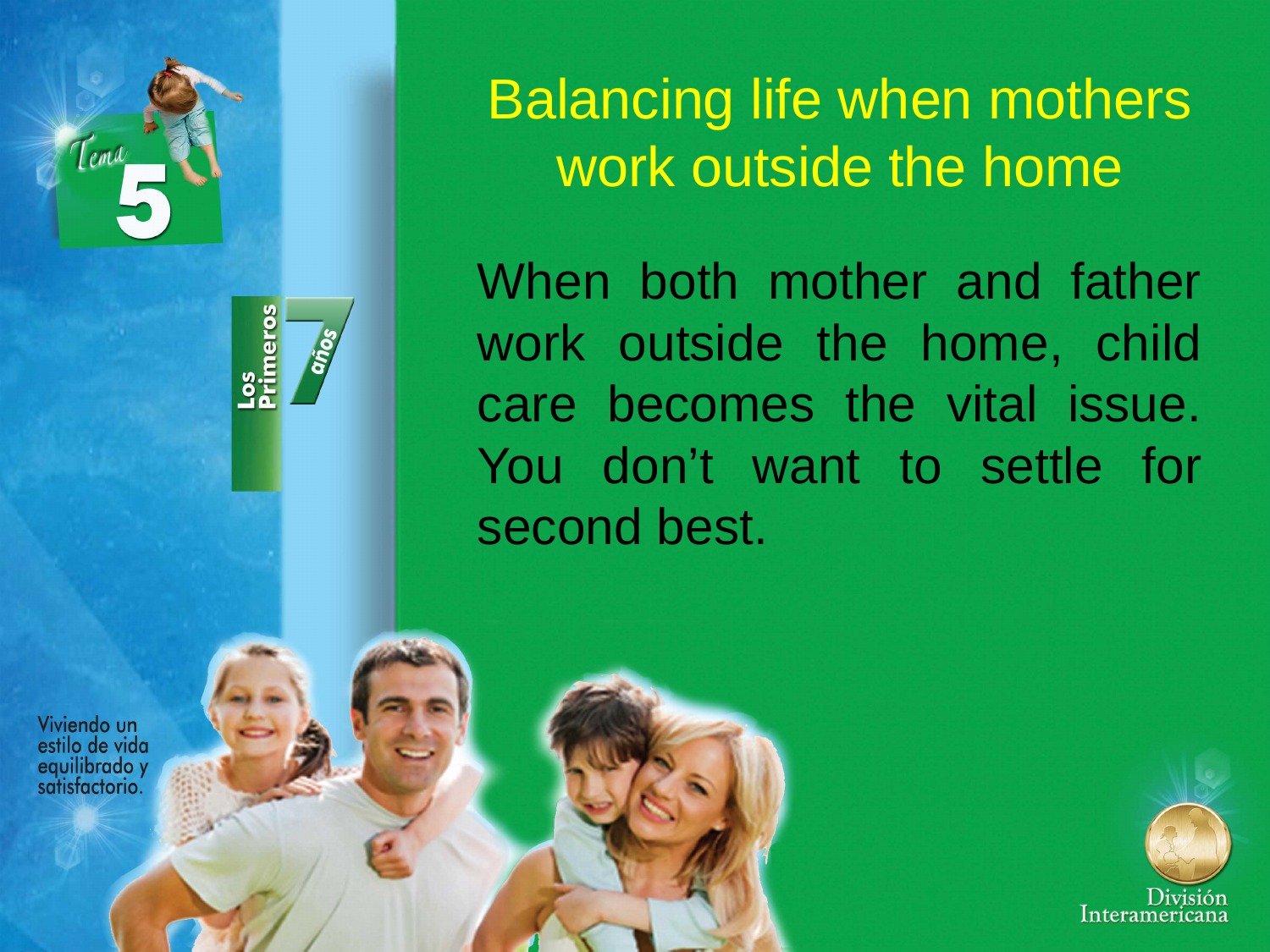

Balancing life when mothers work outside the home

When both mother and father work outside the home, child care becomes the vital issue. You don’t want to settle for second best.